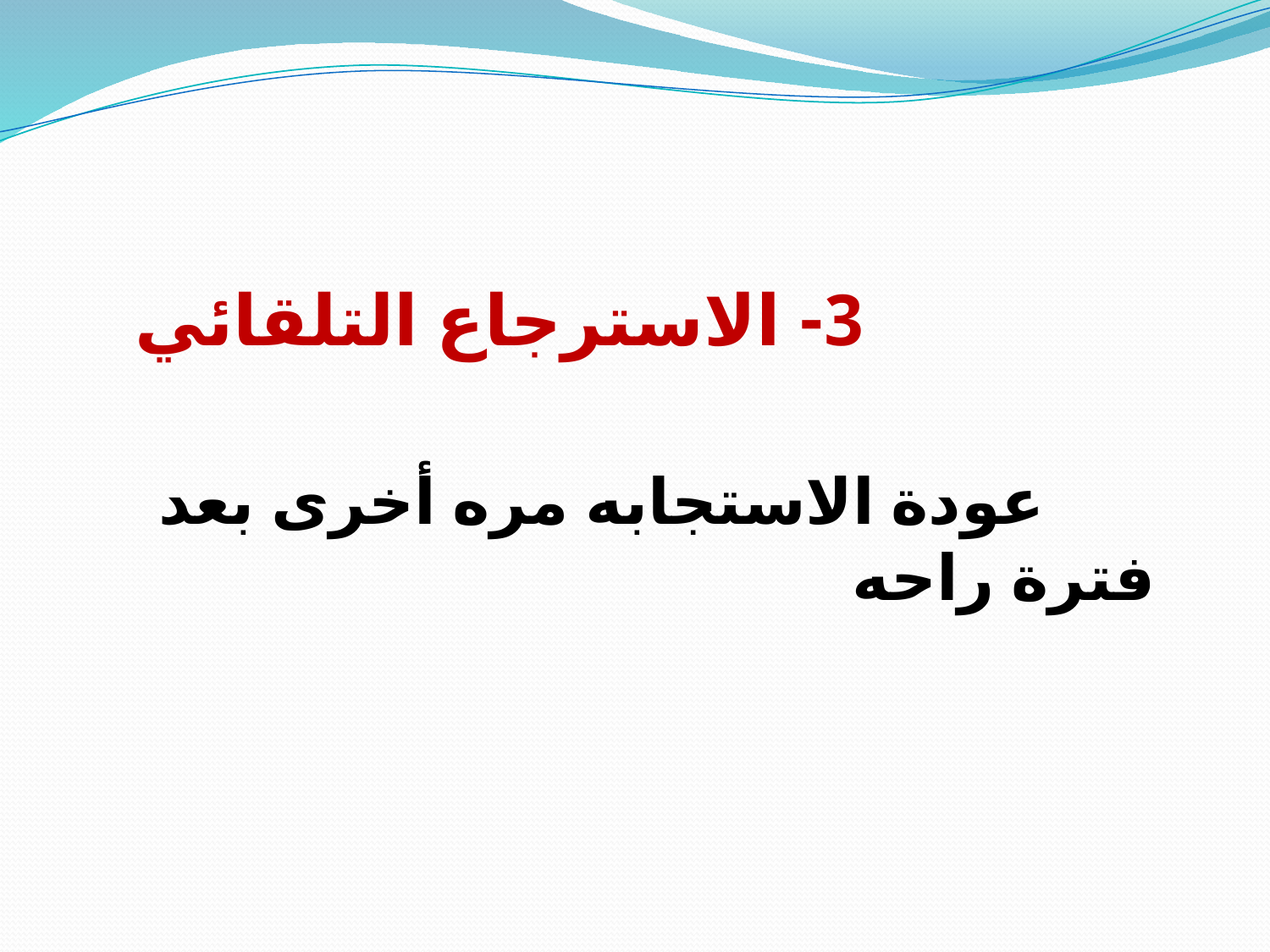

3- الاسترجاع التلقائي

         عودة الاستجابه مره أخرى بعد فترة راحه